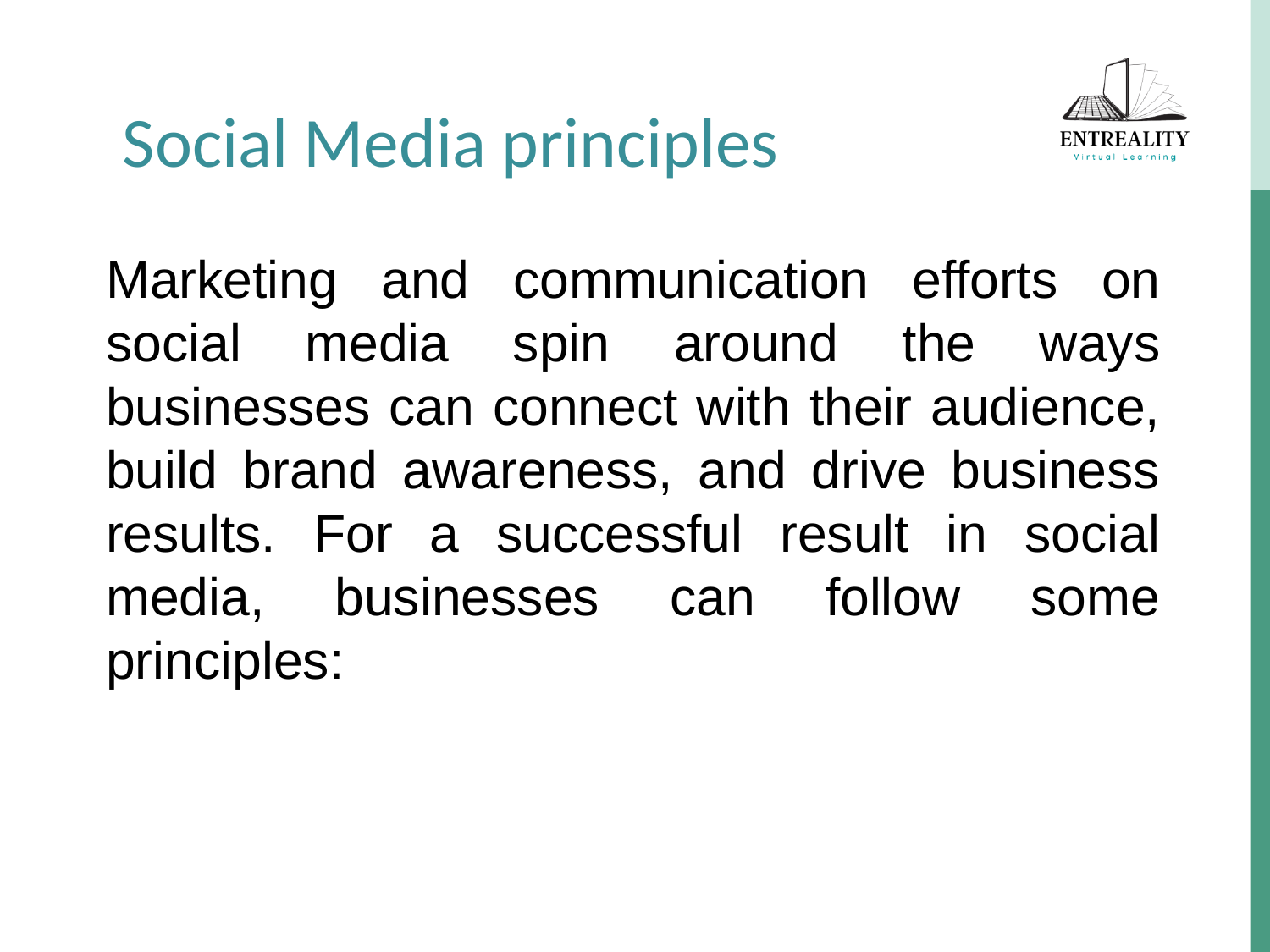

Social Media principles

Marketing and communication efforts on social media spin around the ways businesses can connect with their audience, build brand awareness, and drive business results. For a successful result in social media, businesses can follow some principles: